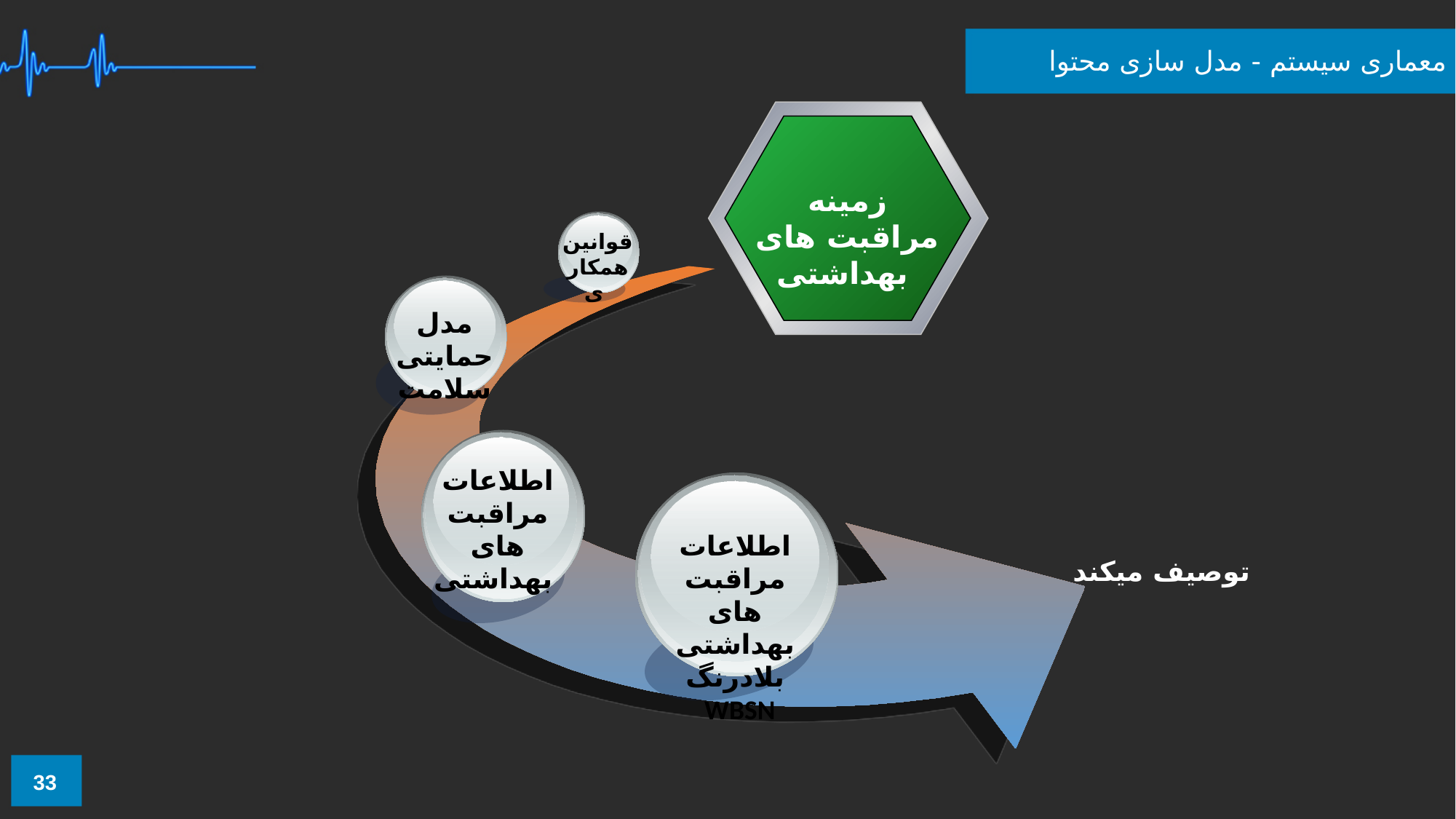

معماری سیستم - مدل سازی محتوا

زمینه مراقبت های بهداشتی

قوانین همکاری

مدل حمایتی سلامت

اطلاعات مراقبت های بهداشتی

اطلاعات مراقبت های بهداشتی بلادرنگ WBSN

توصیف میکند

33